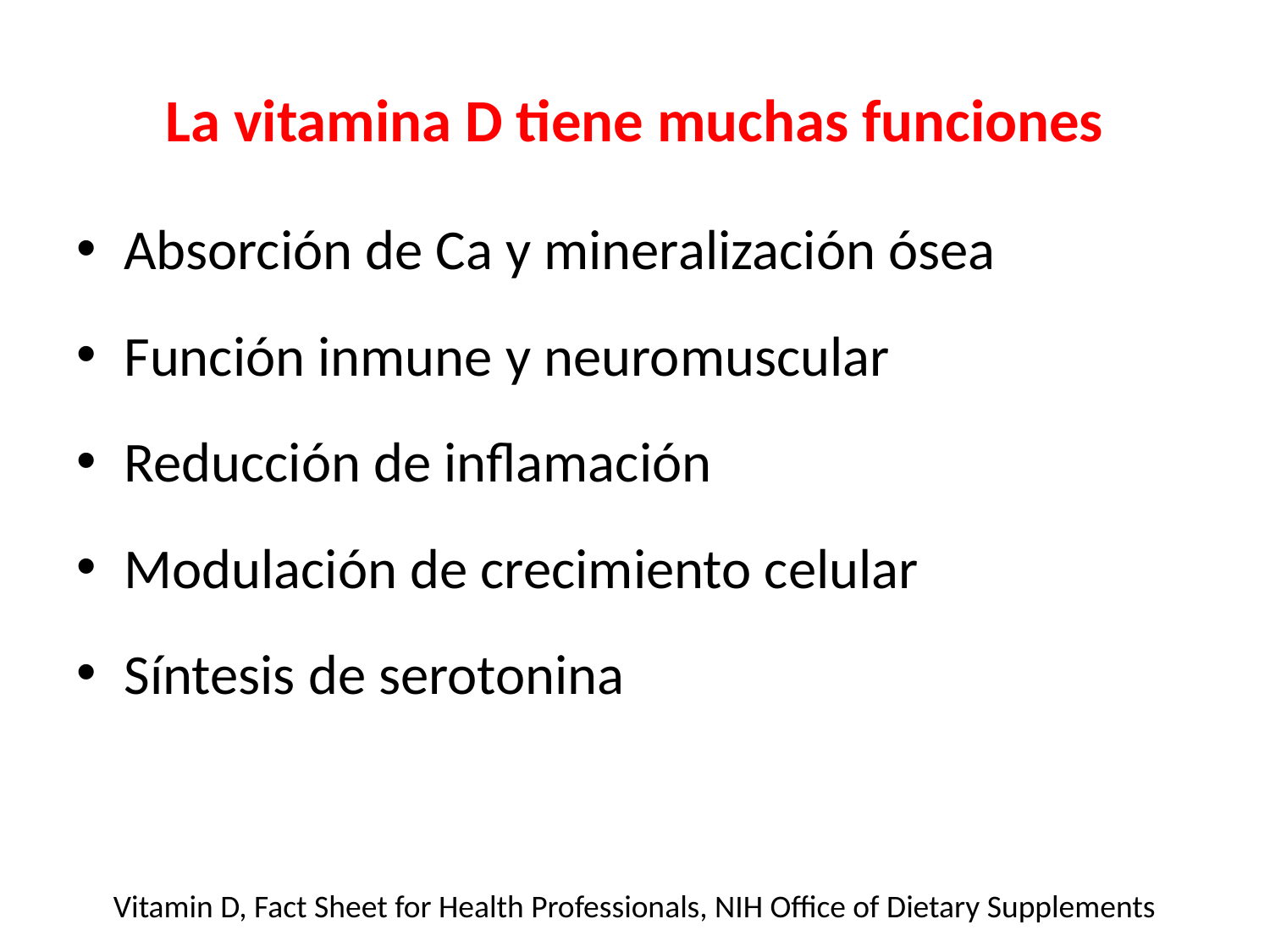

# La vitamina D tiene muchas funciones
Absorción de Ca y mineralización ósea
Función inmune y neuromuscular
Reducción de inflamación
Modulación de crecimiento celular
Síntesis de serotonina
Vitamin D, Fact Sheet for Health Professionals, NIH Office of Dietary Supplements